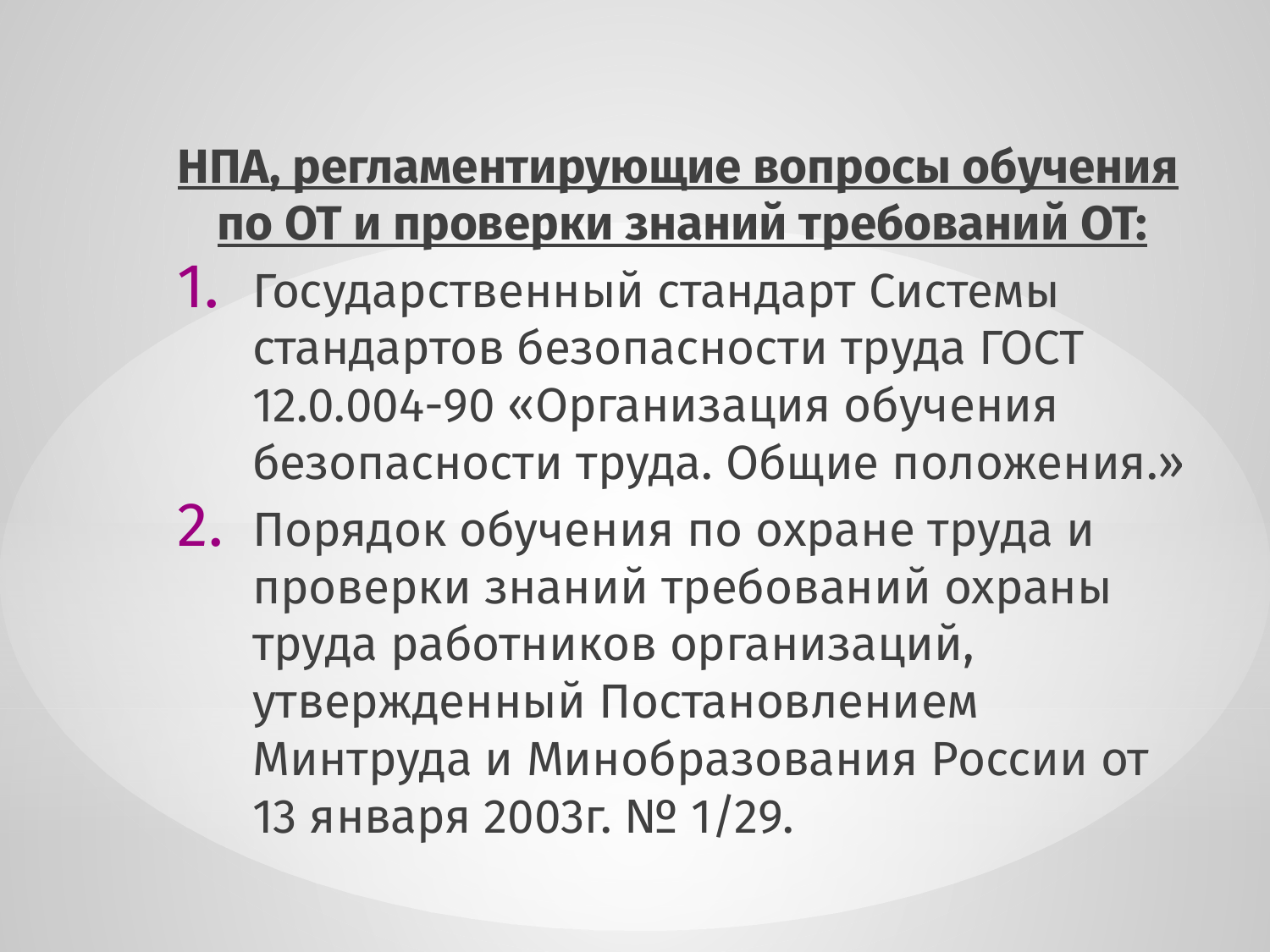

НПА, регламентирующие вопросы обучения по ОТ и проверки знаний требований ОТ:
Государственный стандарт Системы стандартов безопасности труда ГОСТ 12.0.004-90 «Организация обучения безопасности труда. Общие положения.»
Порядок обучения по охране труда и проверки знаний требований охраны труда работников организаций, утвержденный Постановлением Минтруда и Минобразования России от 13 января 2003г. № 1/29.